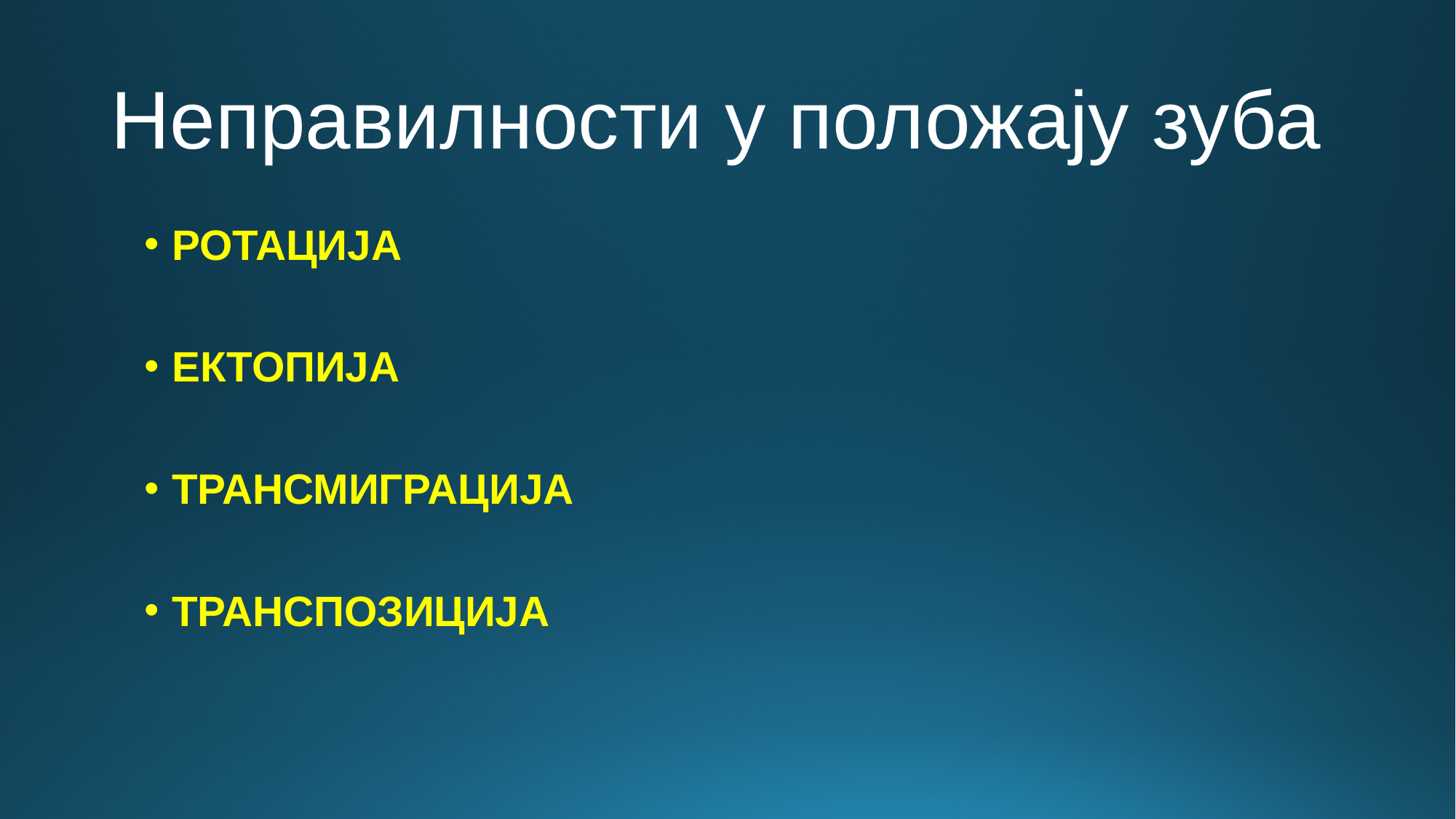

# Неправилности у положају зуба
РОТАЦИЈА

ЕКТОПИЈА

ТРАНСМИГРАЦИЈА

ТРАНСПОЗИЦИЈА